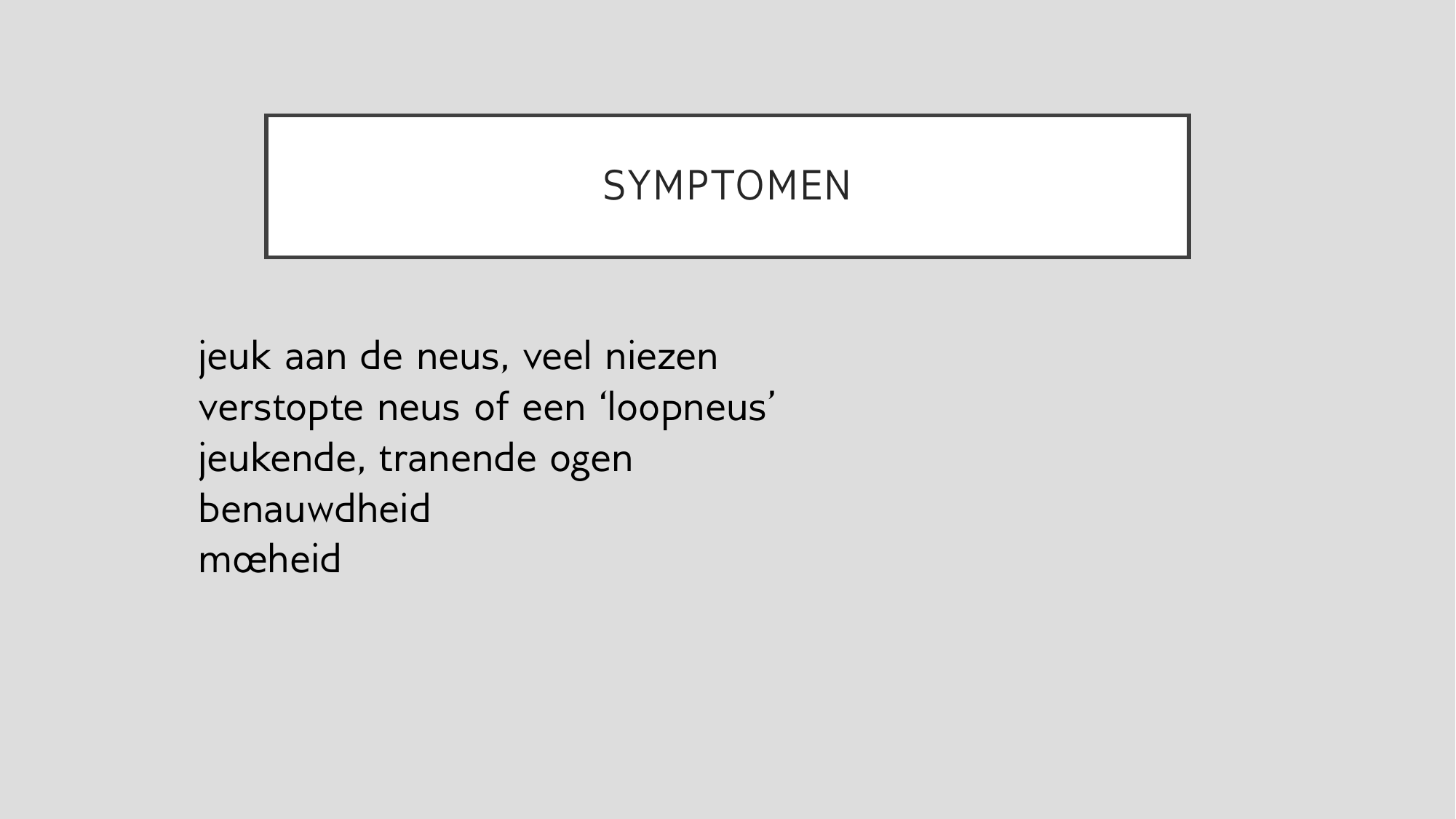

# symptomen
jeuk aan de neus, veel niezen
verstopte neus of een ‘loopneus’
jeukende, tranende ogen
benauwdheid
moeheid